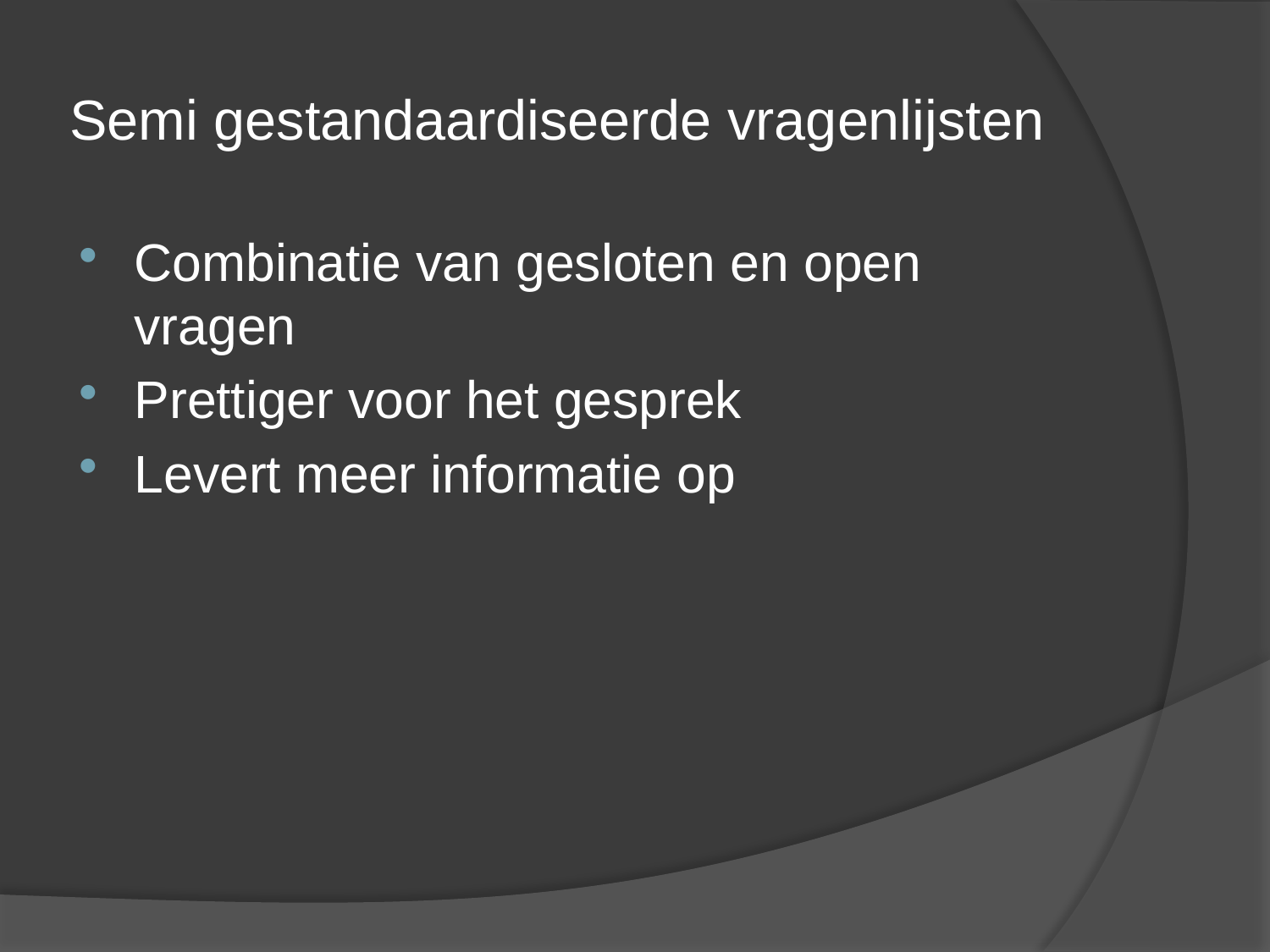

# Semi gestandaardiseerde vragenlijsten
Combinatie van gesloten en open vragen
Prettiger voor het gesprek
Levert meer informatie op